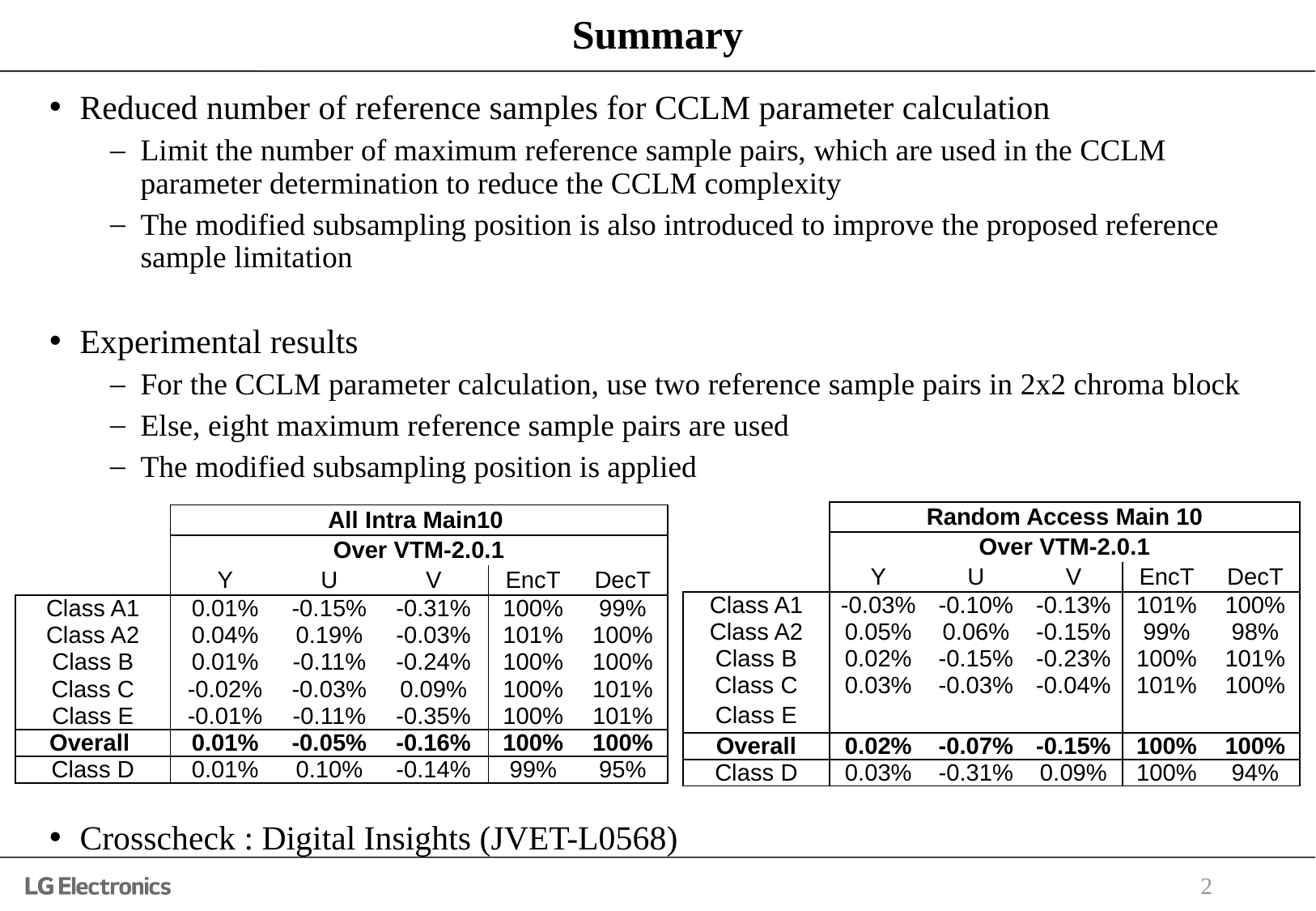

# Summary
Reduced number of reference samples for CCLM parameter calculation
Limit the number of maximum reference sample pairs, which are used in the CCLM parameter determination to reduce the CCLM complexity
The modified subsampling position is also introduced to improve the proposed reference sample limitation
Experimental results
For the CCLM parameter calculation, use two reference sample pairs in 2x2 chroma block
Else, eight maximum reference sample pairs are used
The modified subsampling position is applied

Crosscheck : Digital Insights (JVET-L0568)
|  | Random Access Main 10 |  |  |  |  |
| --- | --- | --- | --- | --- | --- |
|  | Over VTM-2.0.1 |  |  |  |  |
|  | Y | U | V | EncT | DecT |
| Class A1 | -0.03% | -0.10% | -0.13% | 101% | 100% |
| Class A2 | 0.05% | 0.06% | -0.15% | 99% | 98% |
| Class B | 0.02% | -0.15% | -0.23% | 100% | 101% |
| Class C | 0.03% | -0.03% | -0.04% | 101% | 100% |
| Class E |  |  |  |  |  |
| Overall | 0.02% | -0.07% | -0.15% | 100% | 100% |
| Class D | 0.03% | -0.31% | 0.09% | 100% | 94% |
|  | All Intra Main10 |  |  |  |  |
| --- | --- | --- | --- | --- | --- |
|  | Over VTM-2.0.1 |  |  |  |  |
|  | Y | U | V | EncT | DecT |
| Class A1 | 0.01% | -0.15% | -0.31% | 100% | 99% |
| Class A2 | 0.04% | 0.19% | -0.03% | 101% | 100% |
| Class B | 0.01% | -0.11% | -0.24% | 100% | 100% |
| Class C | -0.02% | -0.03% | 0.09% | 100% | 101% |
| Class E | -0.01% | -0.11% | -0.35% | 100% | 101% |
| Overall | 0.01% | -0.05% | -0.16% | 100% | 100% |
| Class D | 0.01% | 0.10% | -0.14% | 99% | 95% |
2